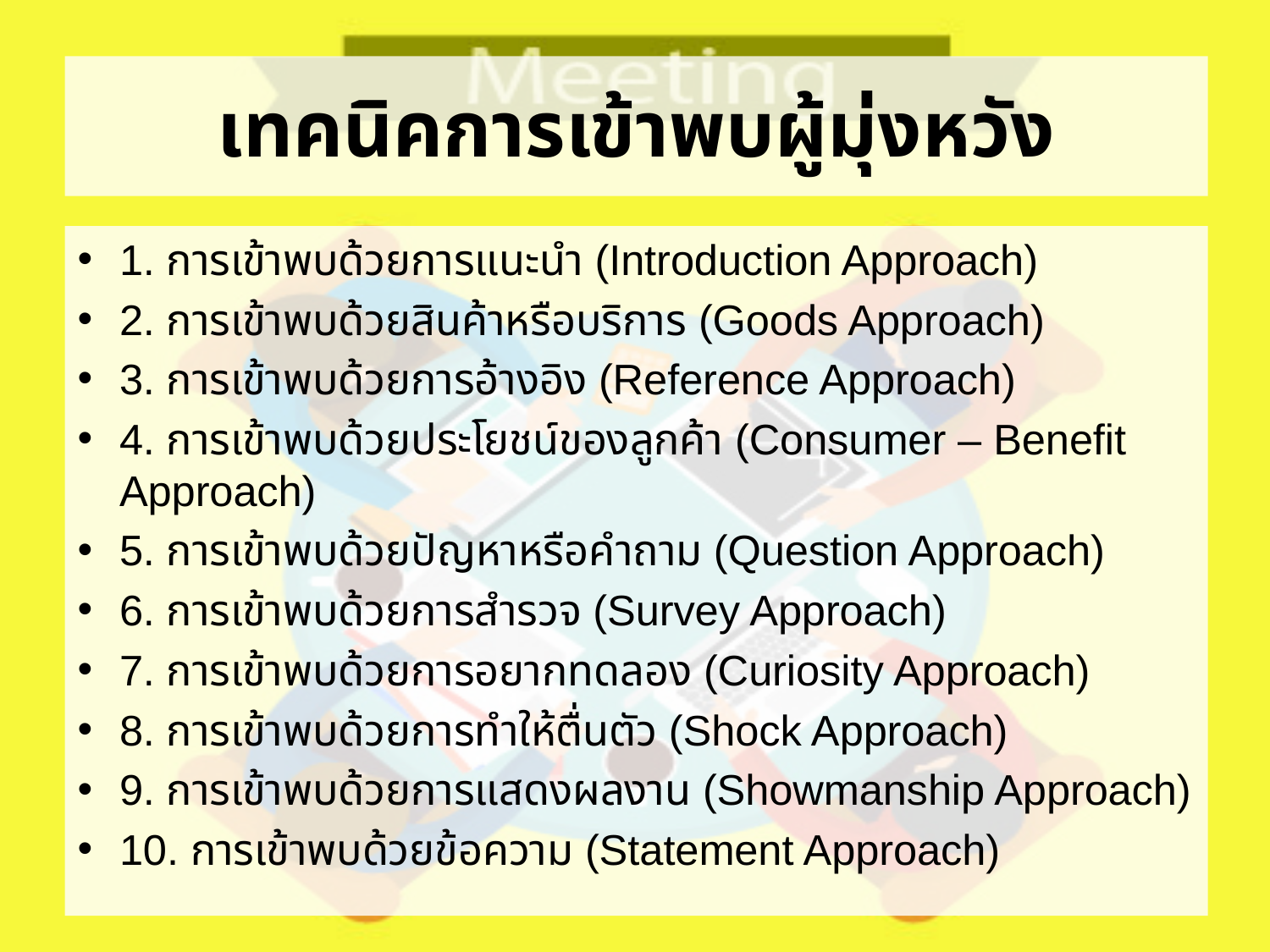

# เทคนิคการเข้าพบผู้มุ่งหวัง
1. การเข้าพบด้วยการแนะนำ (Introduction Approach)
2. การเข้าพบด้วยสินค้าหรือบริการ (Goods Approach)
3. การเข้าพบด้วยการอ้างอิง (Reference Approach)
4. การเข้าพบด้วยประโยชน์ของลูกค้า (Consumer – Benefit Approach)
5. การเข้าพบด้วยปัญหาหรือคำถาม (Question Approach)
6. การเข้าพบด้วยการสำรวจ (Survey Approach)
7. การเข้าพบด้วยการอยากทดลอง (Curiosity Approach)
8. การเข้าพบด้วยการทำให้ตื่นตัว (Shock Approach)
9. การเข้าพบด้วยการแสดงผลงาน (Showmanship Approach)
10. การเข้าพบด้วยข้อความ (Statement Approach)